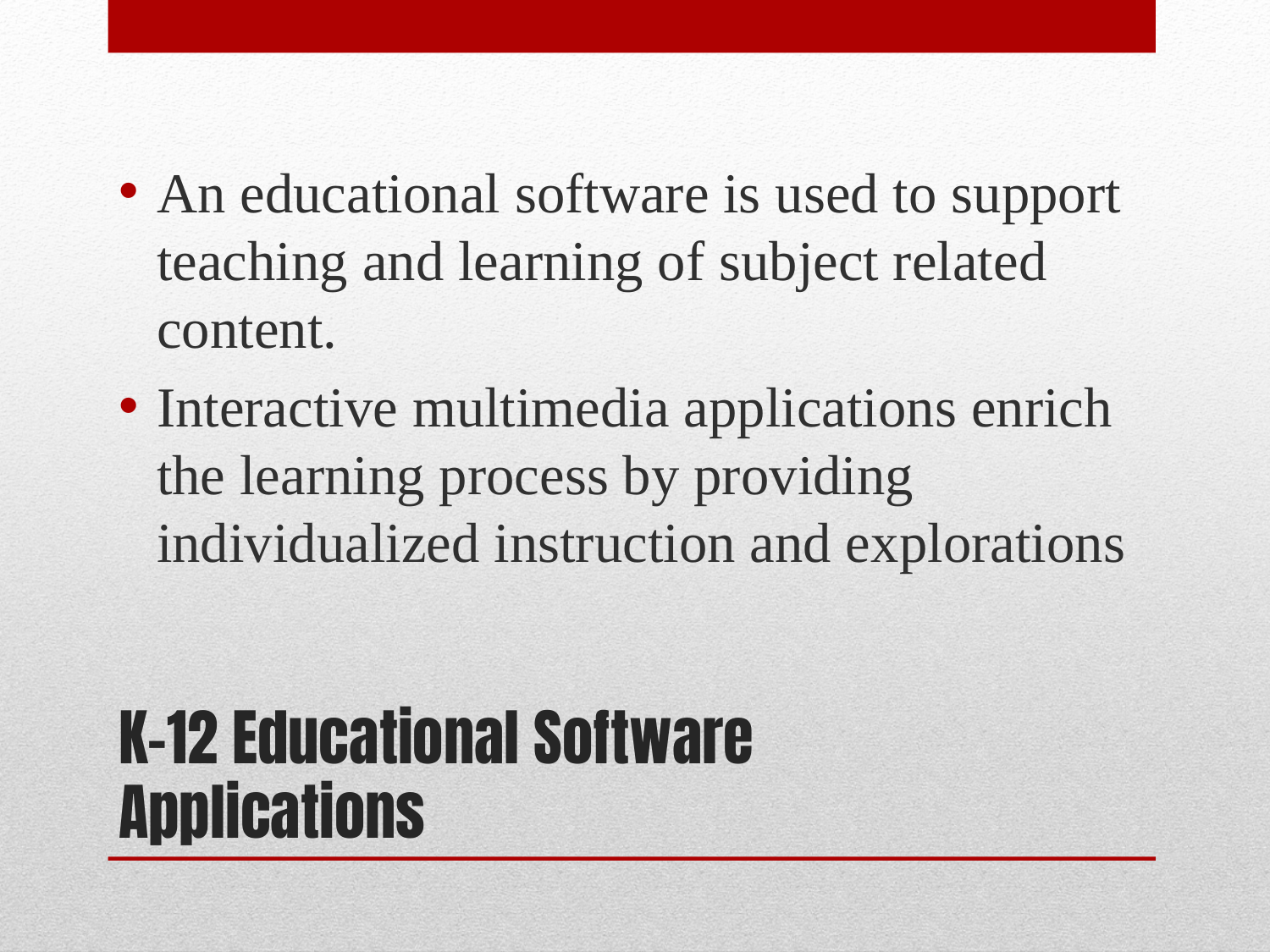

An educational software is used to support teaching and learning of subject related content.
Interactive multimedia applications enrich the learning process by providing individualized instruction and explorations
# K-12 Educational Software Applications